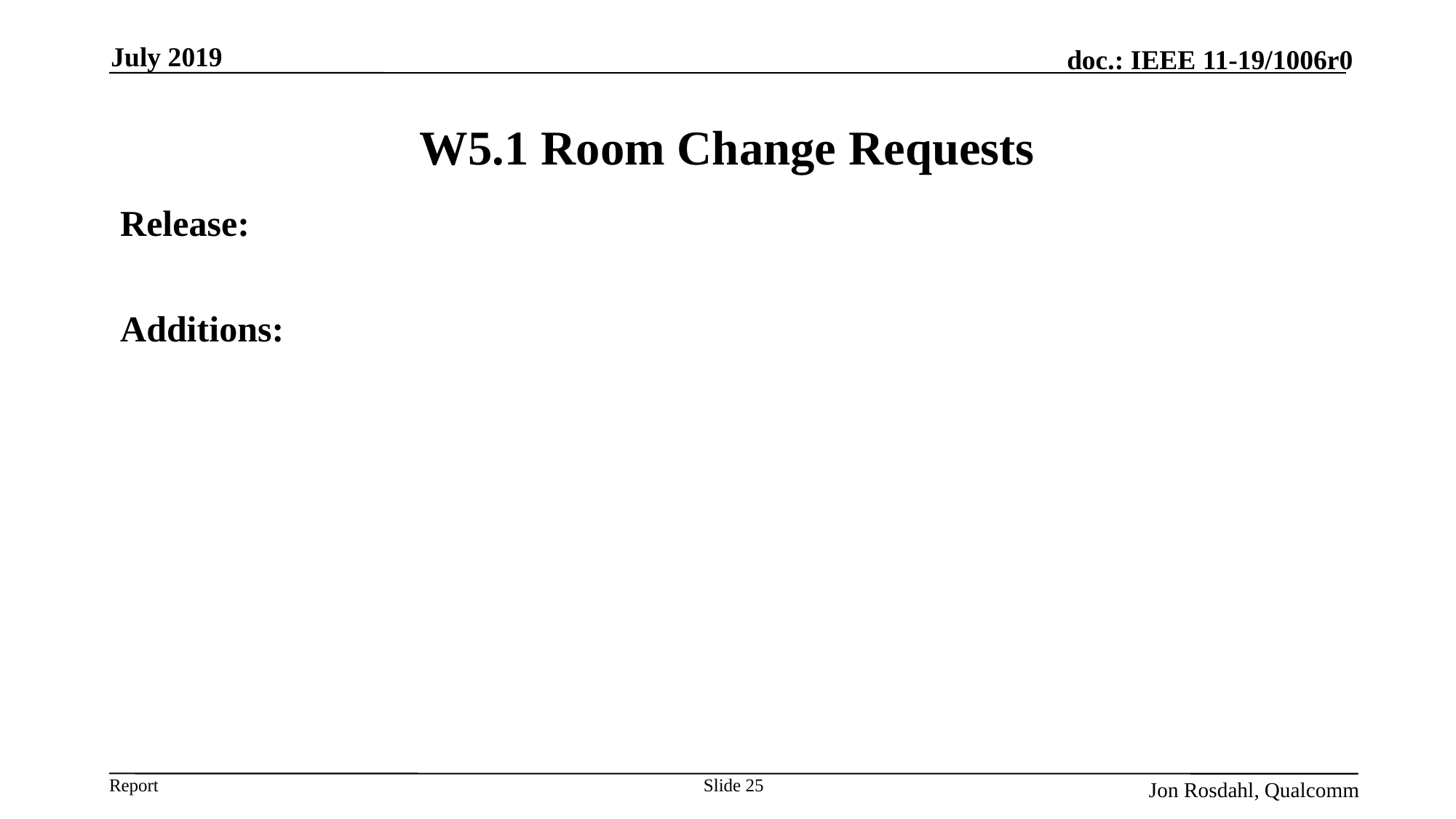

July 2019
# W5.1 Room Change Requests
Release:

Additions:

Slide 25
Jon Rosdahl, Qualcomm